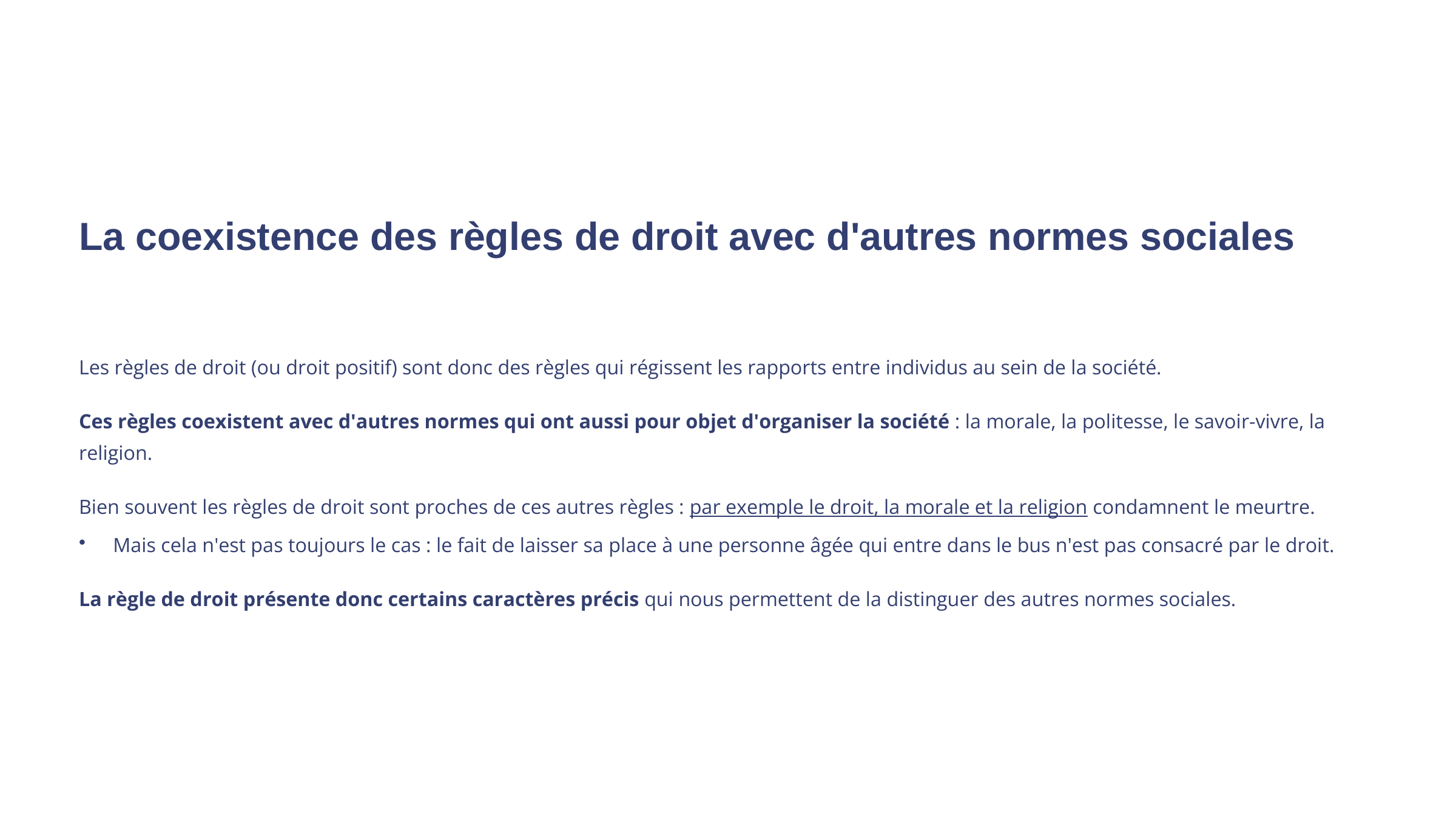

La coexistence des règles de droit avec d'autres normes sociales
Les règles de droit (ou droit positif) sont donc des règles qui régissent les rapports entre individus au sein de la société.
Ces règles coexistent avec d'autres normes qui ont aussi pour objet d'organiser la société : la morale, la politesse, le savoir-vivre, la religion.
Bien souvent les règles de droit sont proches de ces autres règles : par exemple le droit, la morale et la religion condamnent le meurtre.
Mais cela n'est pas toujours le cas : le fait de laisser sa place à une personne âgée qui entre dans le bus n'est pas consacré par le droit.
La règle de droit présente donc certains caractères précis qui nous permettent de la distinguer des autres normes sociales.